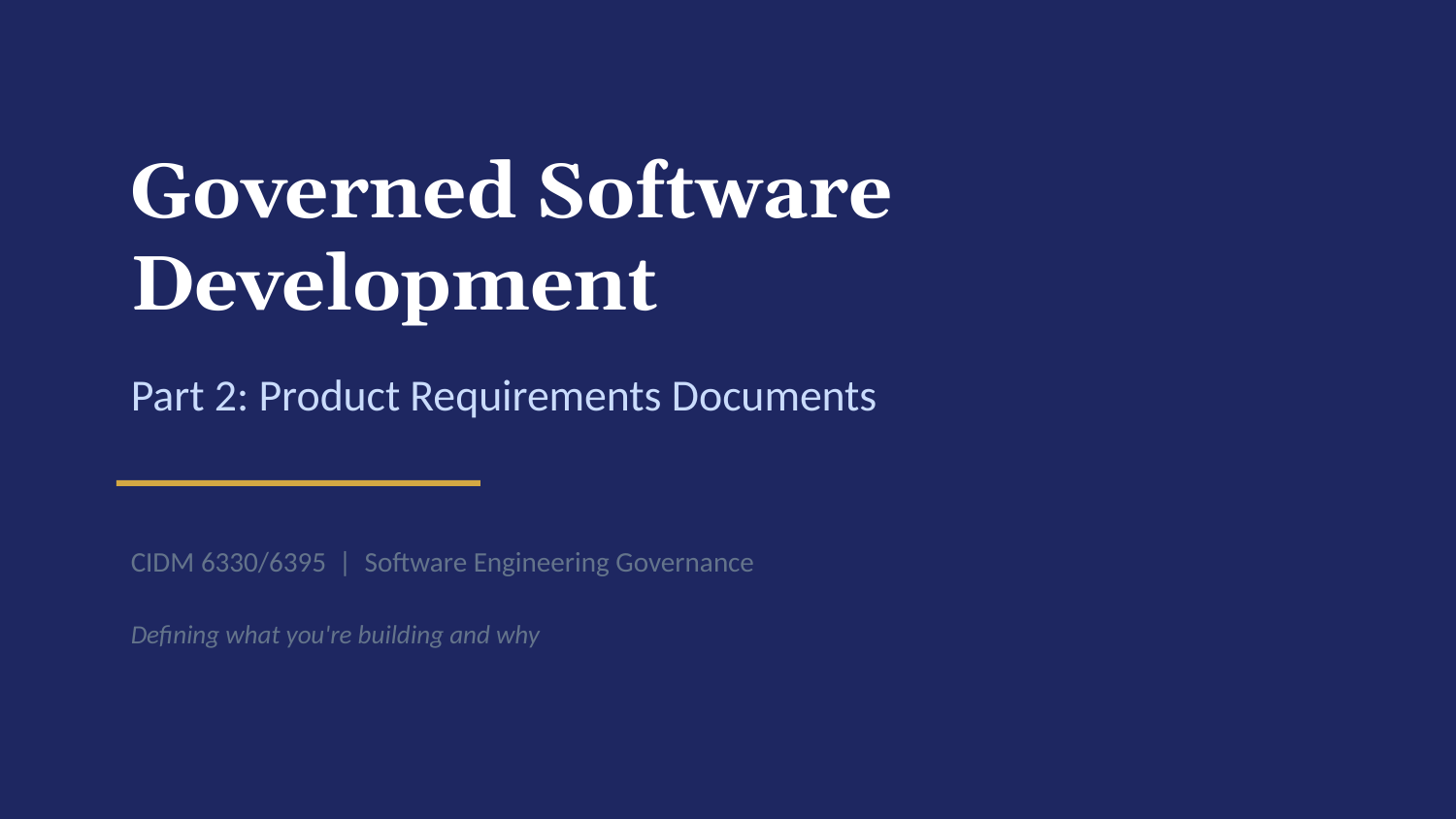

Governed Software Development
Part 2: Product Requirements Documents

CIDM 6330/6395  |  Software Engineering Governance
Defining what you're building and why